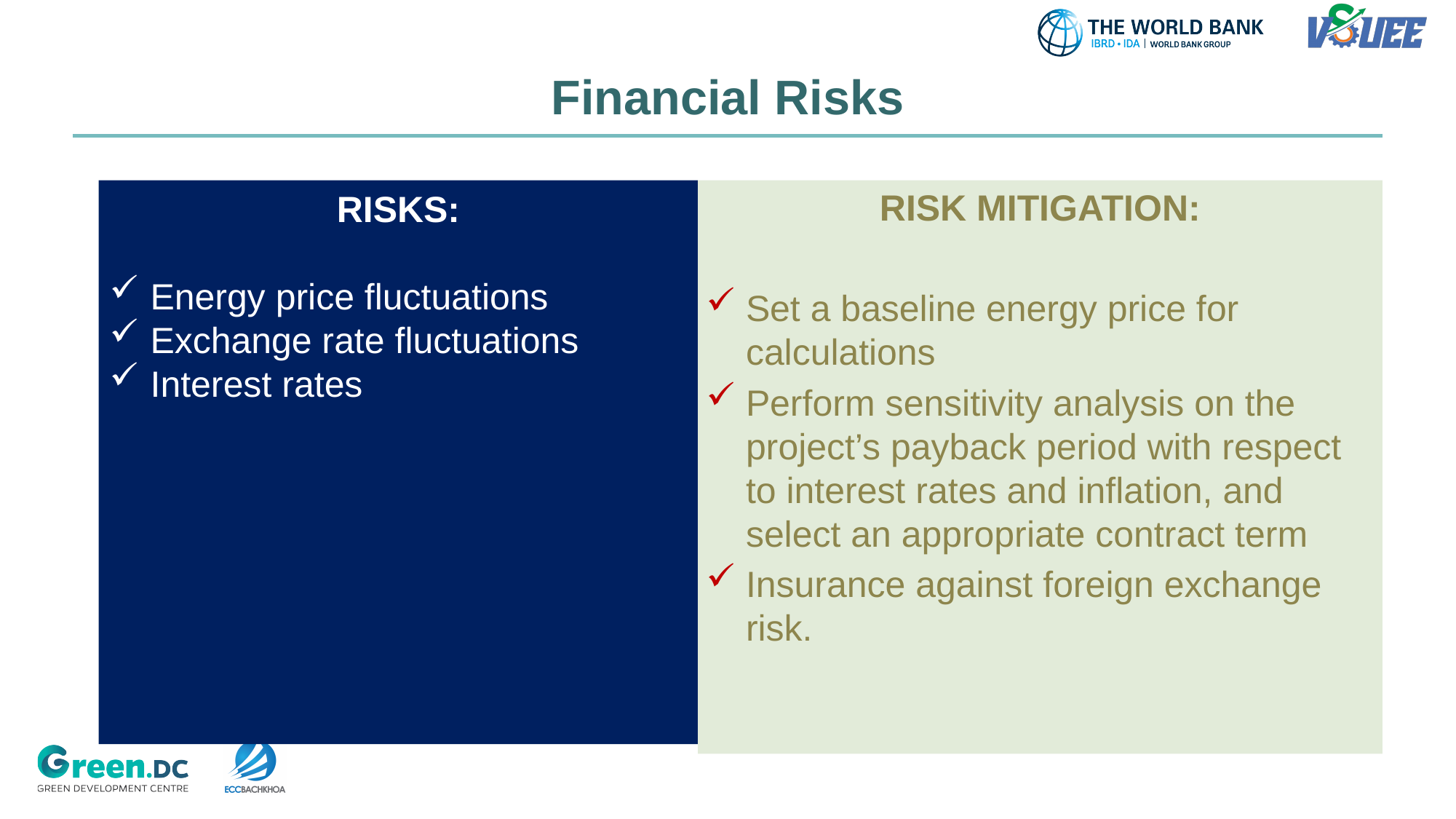

# Financial Risks
RISKS:

Energy price fluctuations
Exchange rate fluctuations
Interest rates
RISK MITIGATION:

Set a baseline energy price for calculations
Perform sensitivity analysis on the project’s payback period with respect to interest rates and inflation, and select an appropriate contract term
Insurance against foreign exchange risk.